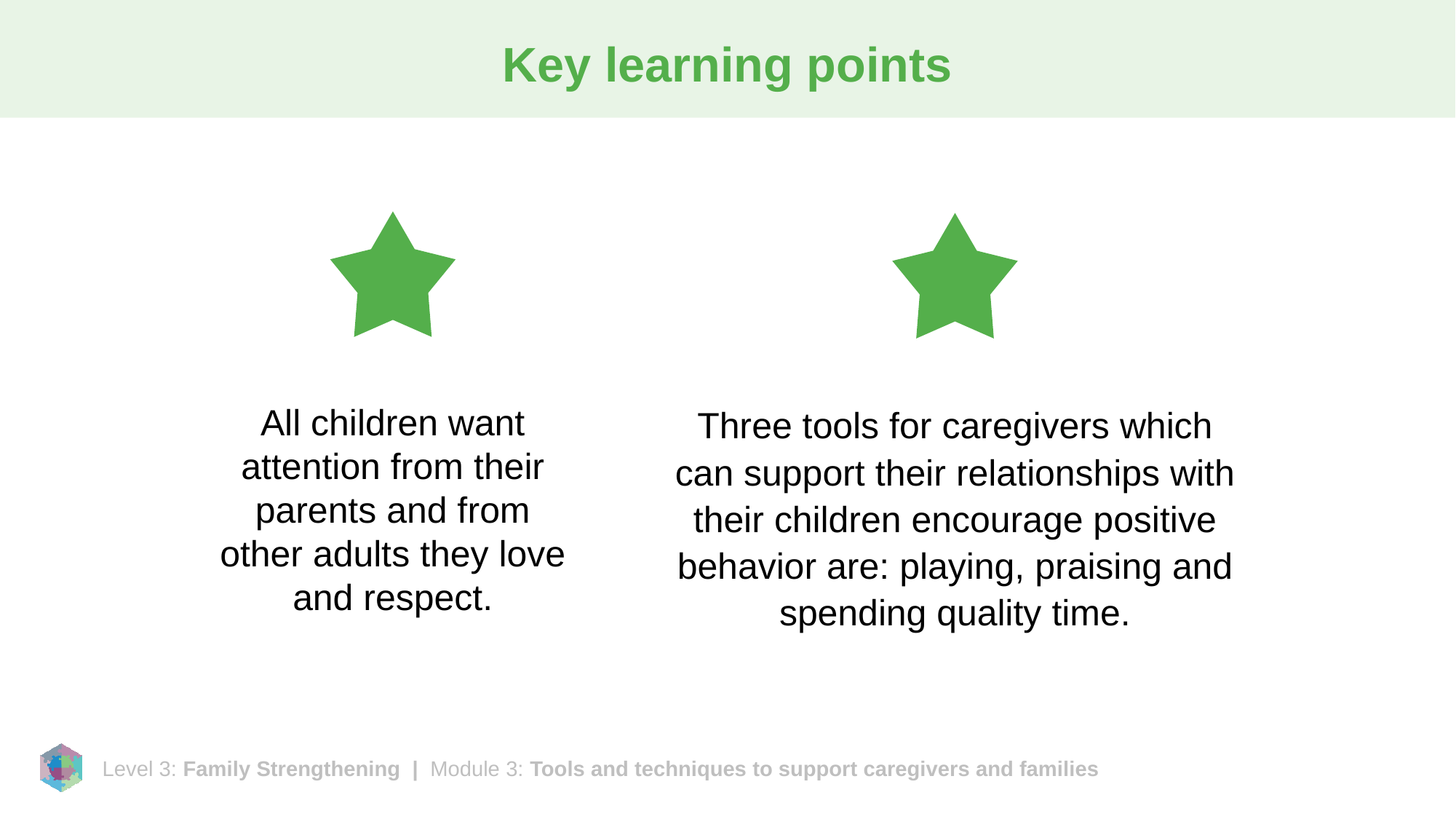

# Key learning points

All children want attention from their parents and from other adults they love and respect.
Three tools for caregivers which can support their relationships with their children encourage positive behavior are: playing, praising and spending quality time.